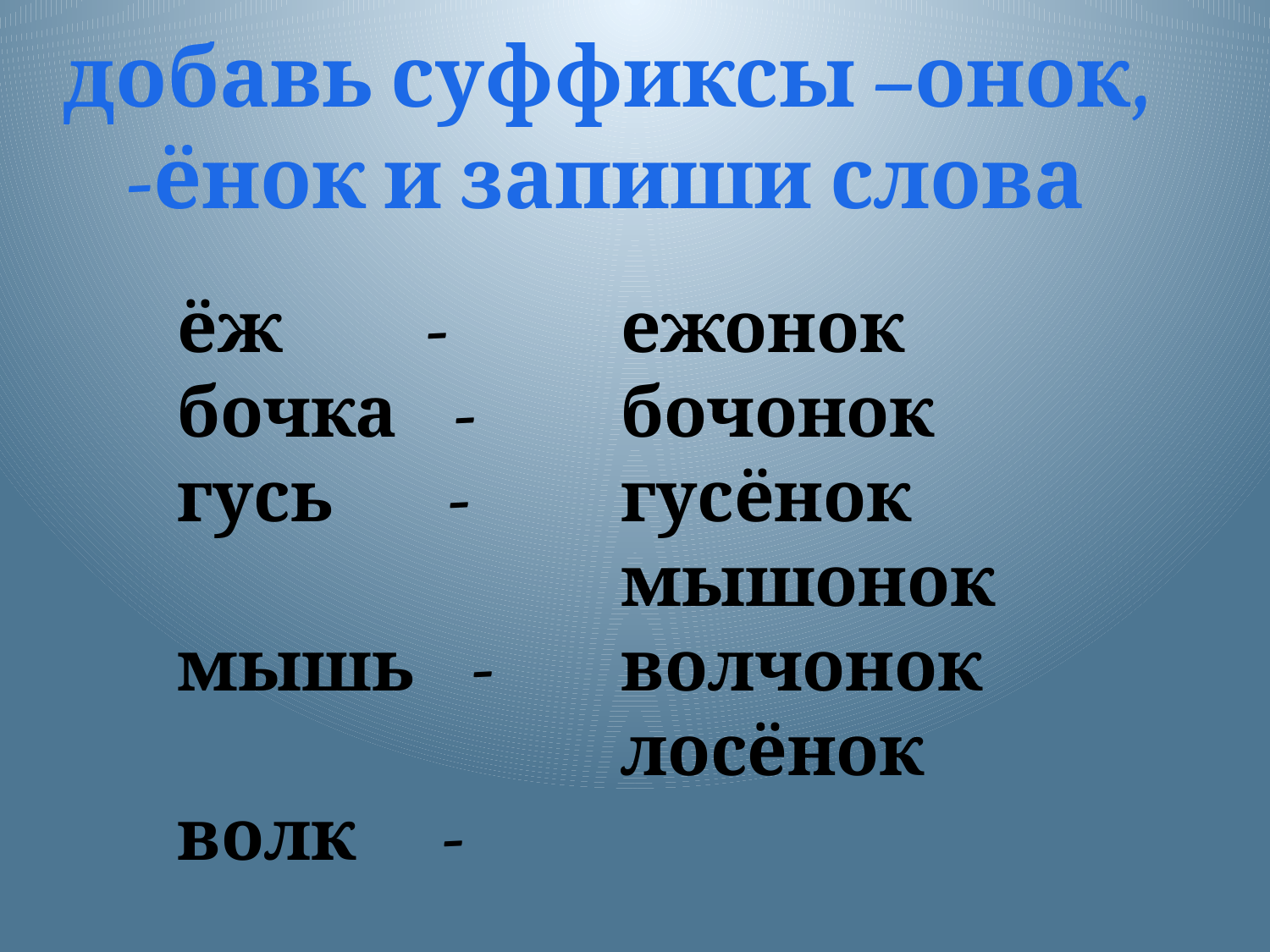

добавь суффиксы –онок,
-ёнок и запиши слова
ёж          -
бочка    -
гусь        -
мышь    -
волк      -
лось      -

     ежонок
     бочонок
     гусёнок
     мышонок
     волчонок
     лосёнок